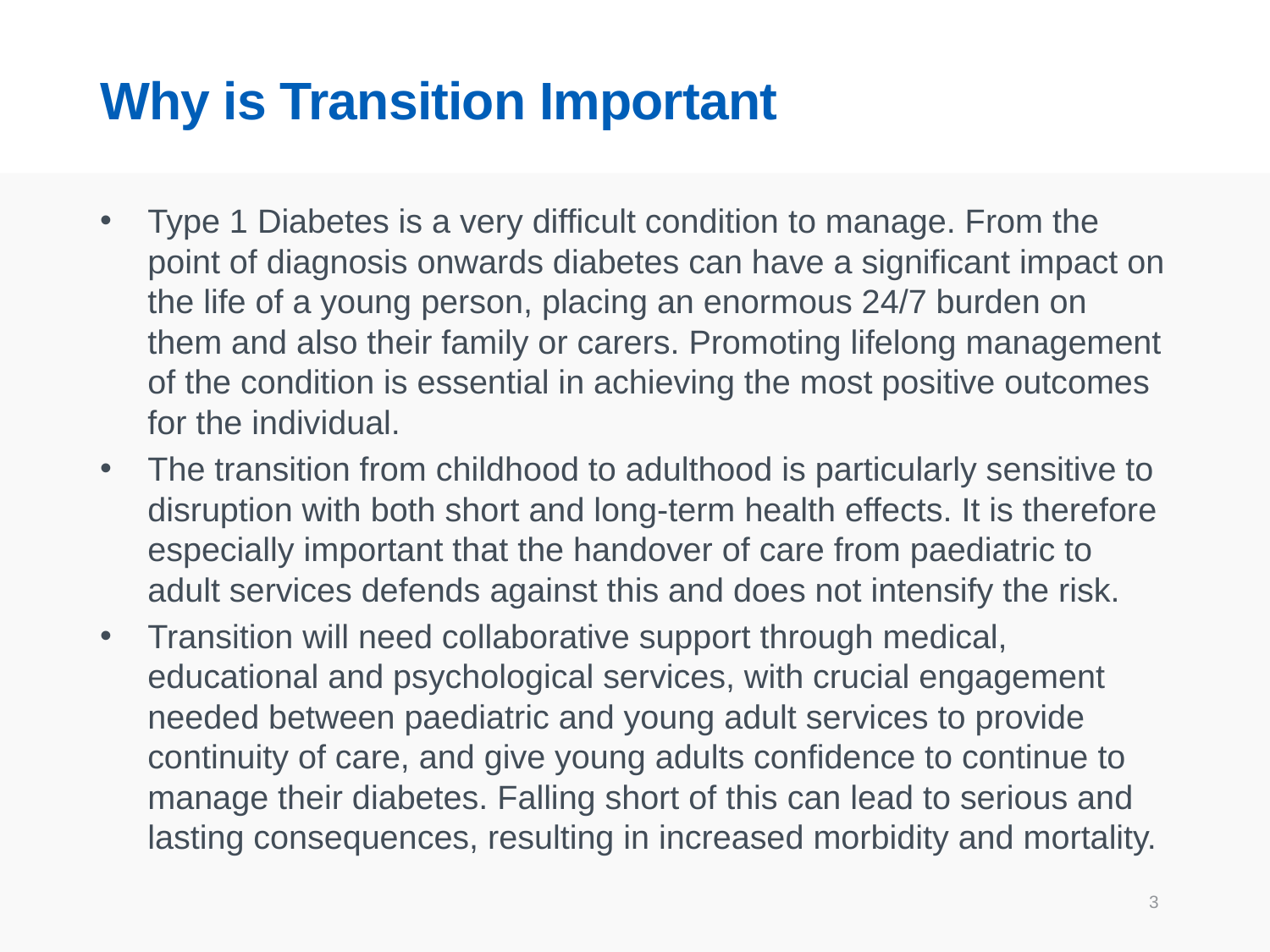

# Why is Transition Important
Type 1 Diabetes is a very difficult condition to manage. From the point of diagnosis onwards diabetes can have a significant impact on the life of a young person, placing an enormous 24/7 burden on them and also their family or carers. Promoting lifelong management of the condition is essential in achieving the most positive outcomes for the individual.
The transition from childhood to adulthood is particularly sensitive to disruption with both short and long-term health effects. It is therefore especially important that the handover of care from paediatric to adult services defends against this and does not intensify the risk.
Transition will need collaborative support through medical, educational and psychological services, with crucial engagement needed between paediatric and young adult services to provide continuity of care, and give young adults confidence to continue to manage their diabetes. Falling short of this can lead to serious and lasting consequences, resulting in increased morbidity and mortality.
3